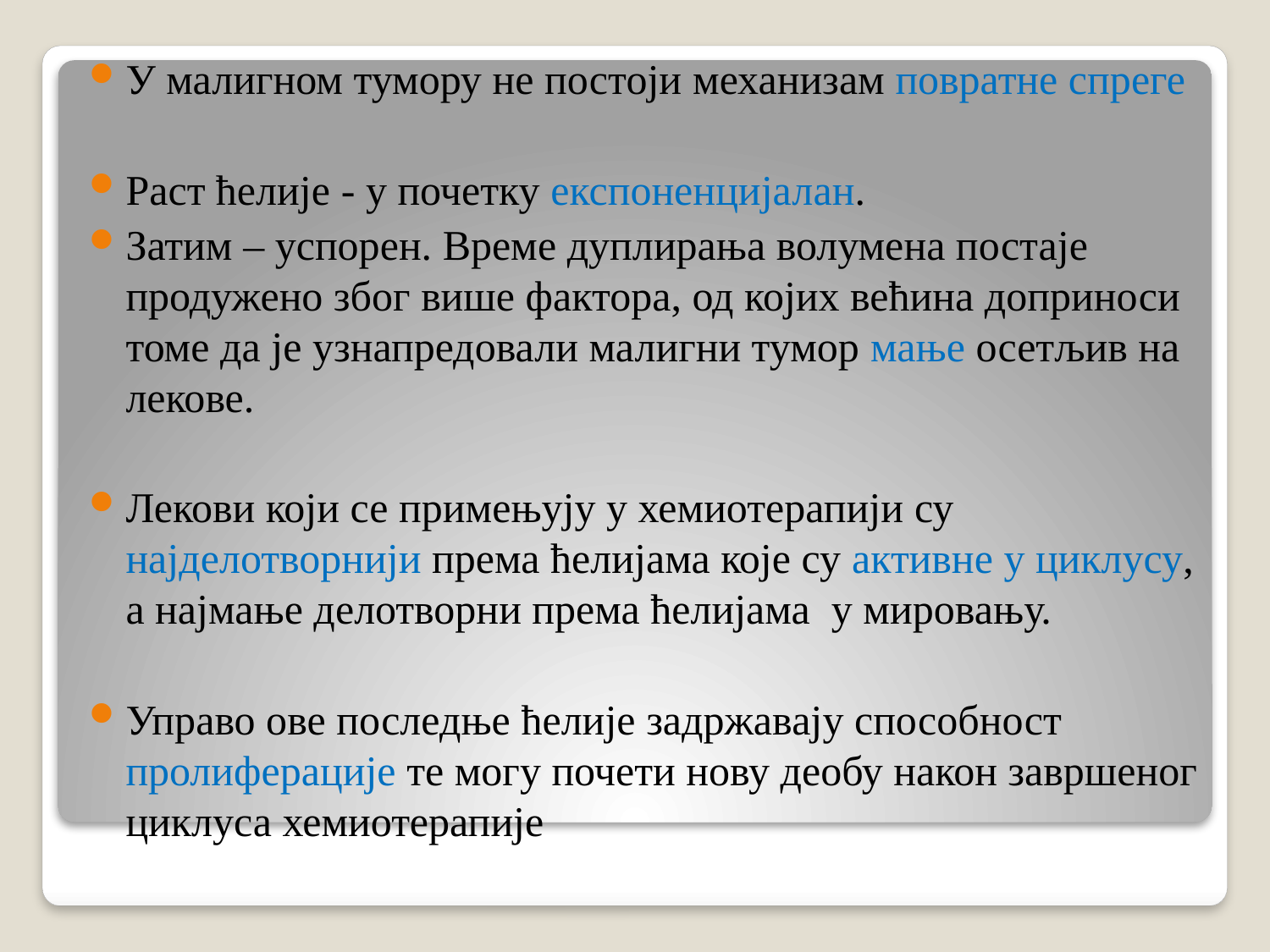

У малигном тумору не постоји механизам повратне спреге

Раст ћелије - у почетку експоненцијалан.
Затим – успорен. Време дуплирања волумена постаје продужено због више фактора, од којих већина доприноси томе да је узнапредовали малигни тумор мање осетљив на лекове.

Лекови који се примењују у хемиотерапији су најделотворнији према ћелијама које су активне у циклусу, а најмање делотворни према ћелијама  у мировању.

Управо ове последње ћелије задржавају способност пролиферације те могу почети нову деобу након завршеног циклуса хемиотерапије